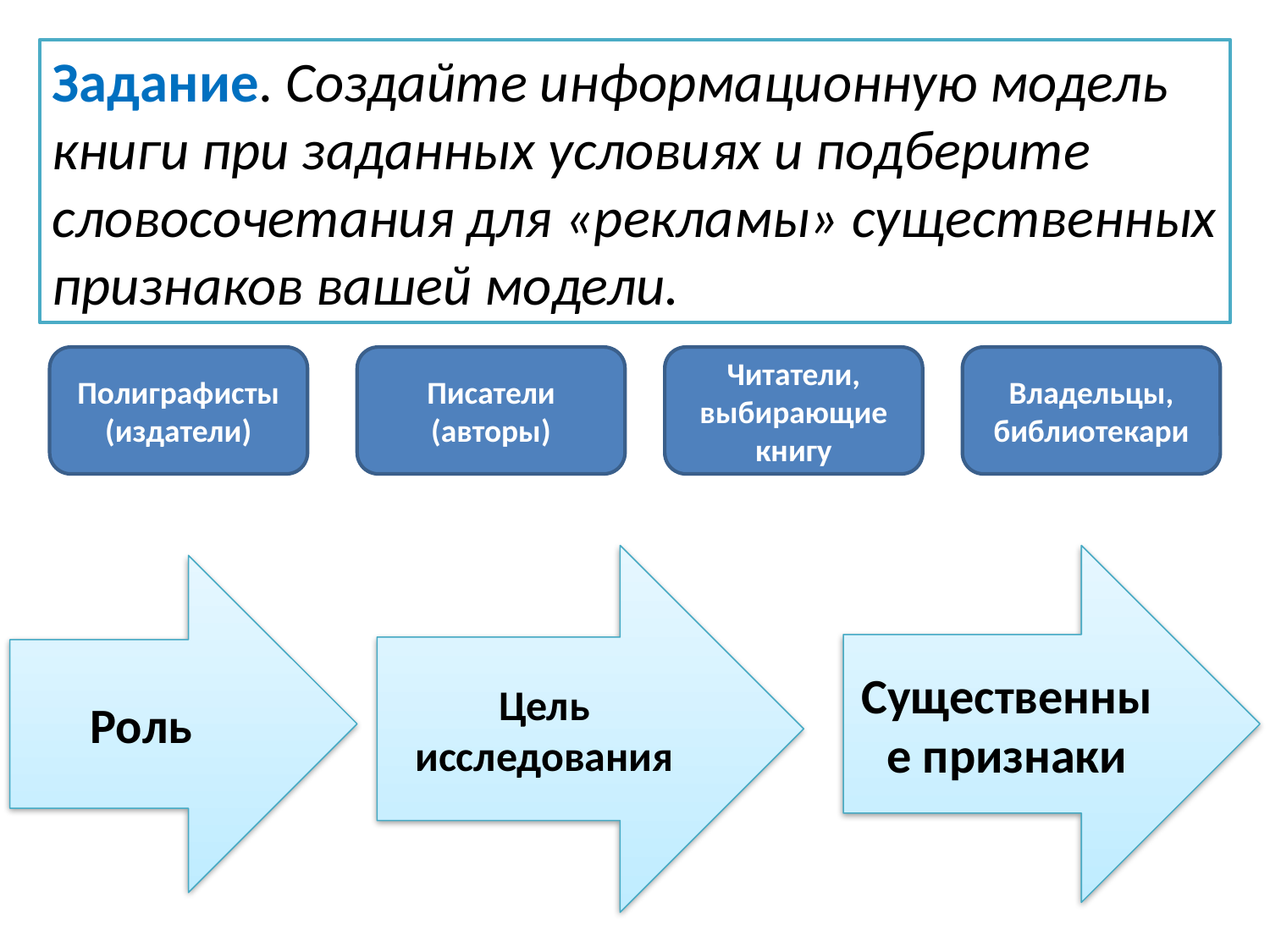

Задание. Создайте информационную модель книги при заданных условиях и подберите словосочетания для «рекламы» существенных признаков вашей модели.
Полиграфисты (издатели)
Писатели (авторы)
Читатели, выбирающие книгу
Владельцы, библиотекари
Цель исследования
Существенные признаки
Роль